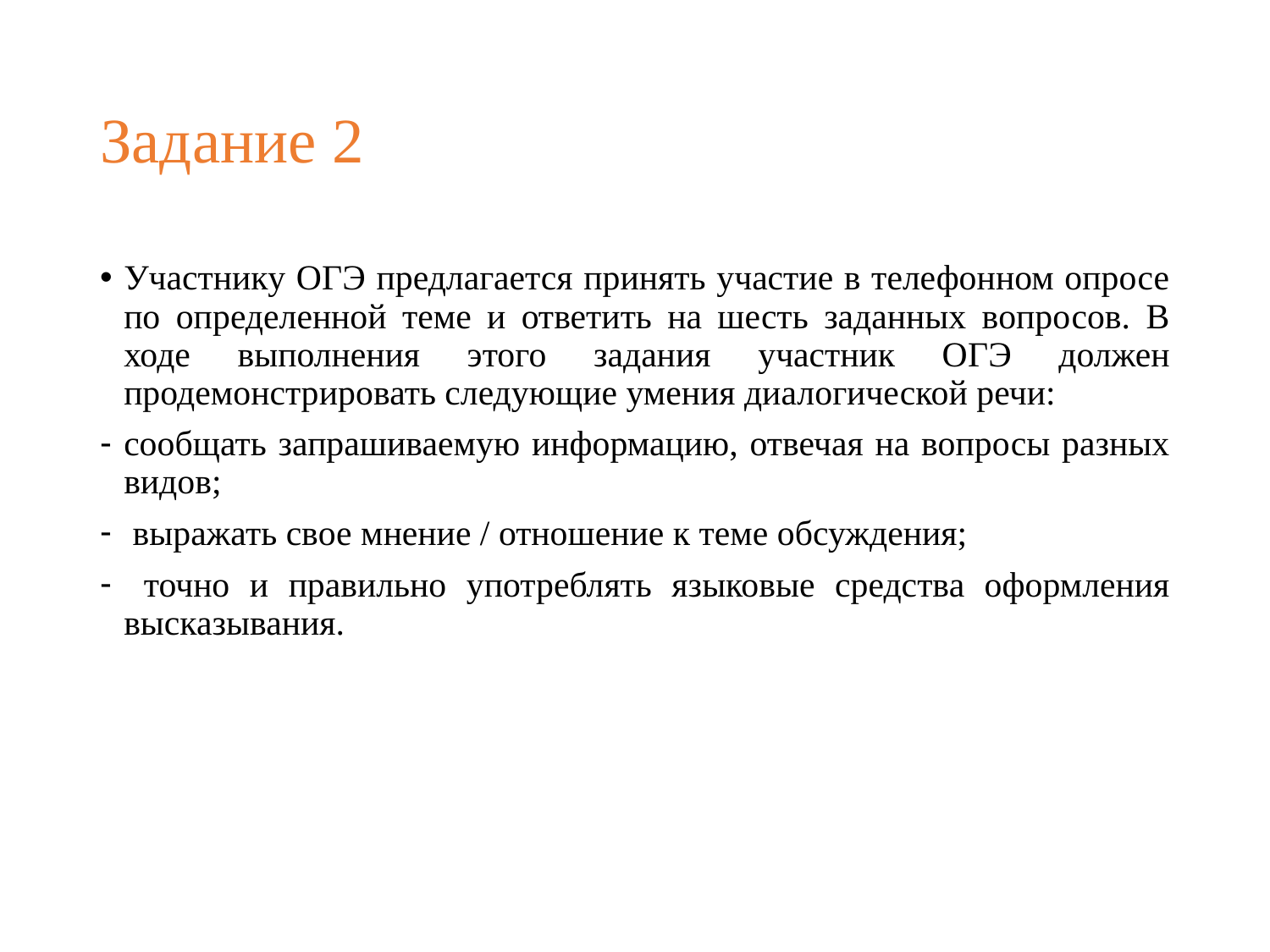

# Задание 2
Участнику ОГЭ предлагается принять участие в телефонном опросе по определенной теме и ответить на шесть заданных вопросов. В ходе выполнения этого задания участник ОГЭ должен продемонстрировать следующие умения диалогической речи:
сообщать запрашиваемую информацию, отвечая на вопросы разных видов;
 выражать свое мнение / отношение к теме обсуждения;
 точно и правильно употреблять языковые средства оформления высказывания.